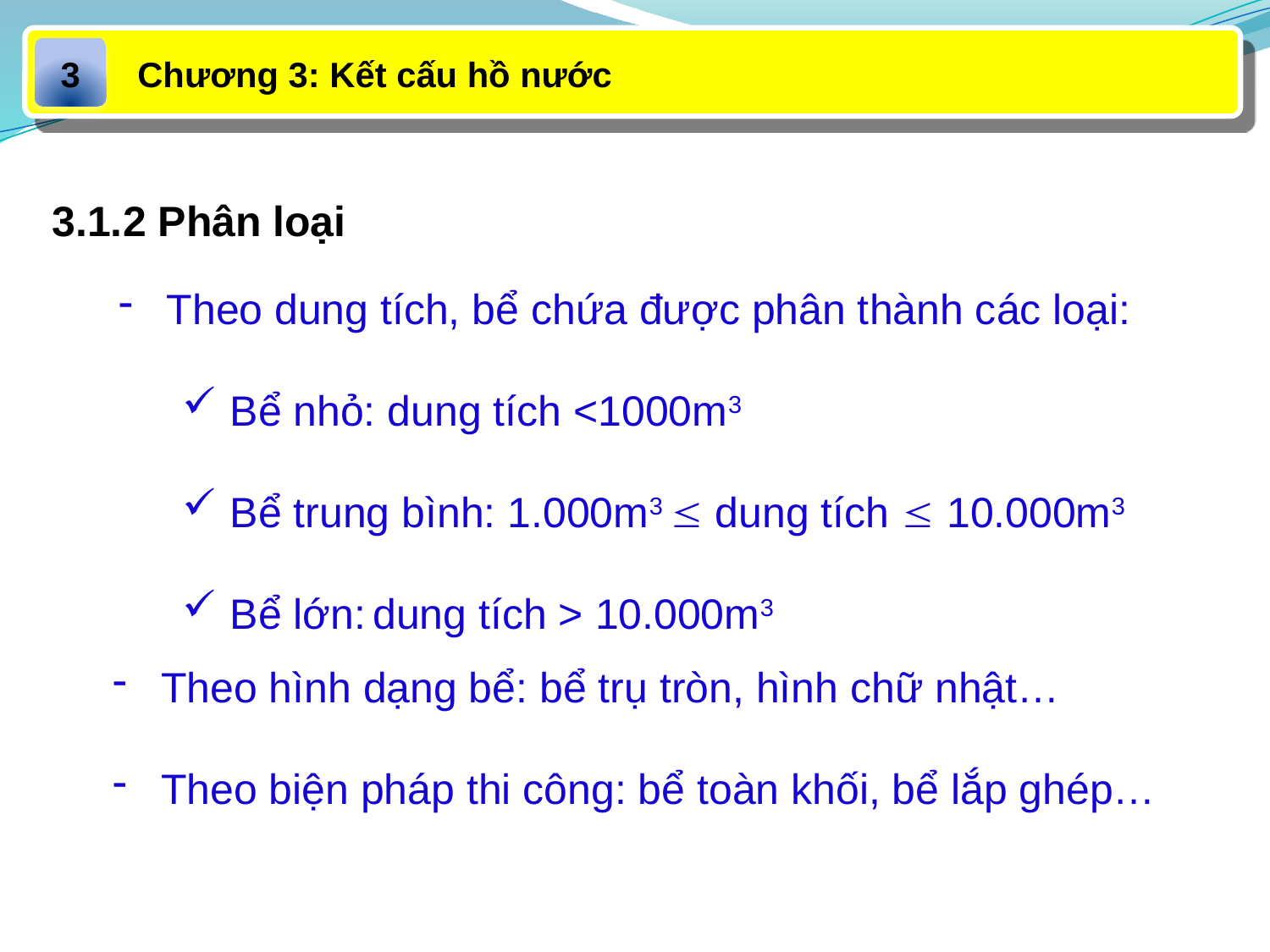

Chương 3: Kết cấu hồ nước
3

3.1.2 Phân loại
Theo dung tích, bể chứa được phân thành các loại:

Bể nhỏ: dung tích <1000m3

Bể trung bình: 1.000m3 ≤ dung tích ≤ 10.000m3

Bể lớn: dung tích > 10.000m3
Theo hình dạng bể: bể trụ tròn, hình chữ nhật…

Theo biện pháp thi công: bể toàn khối, bể lắp ghép…